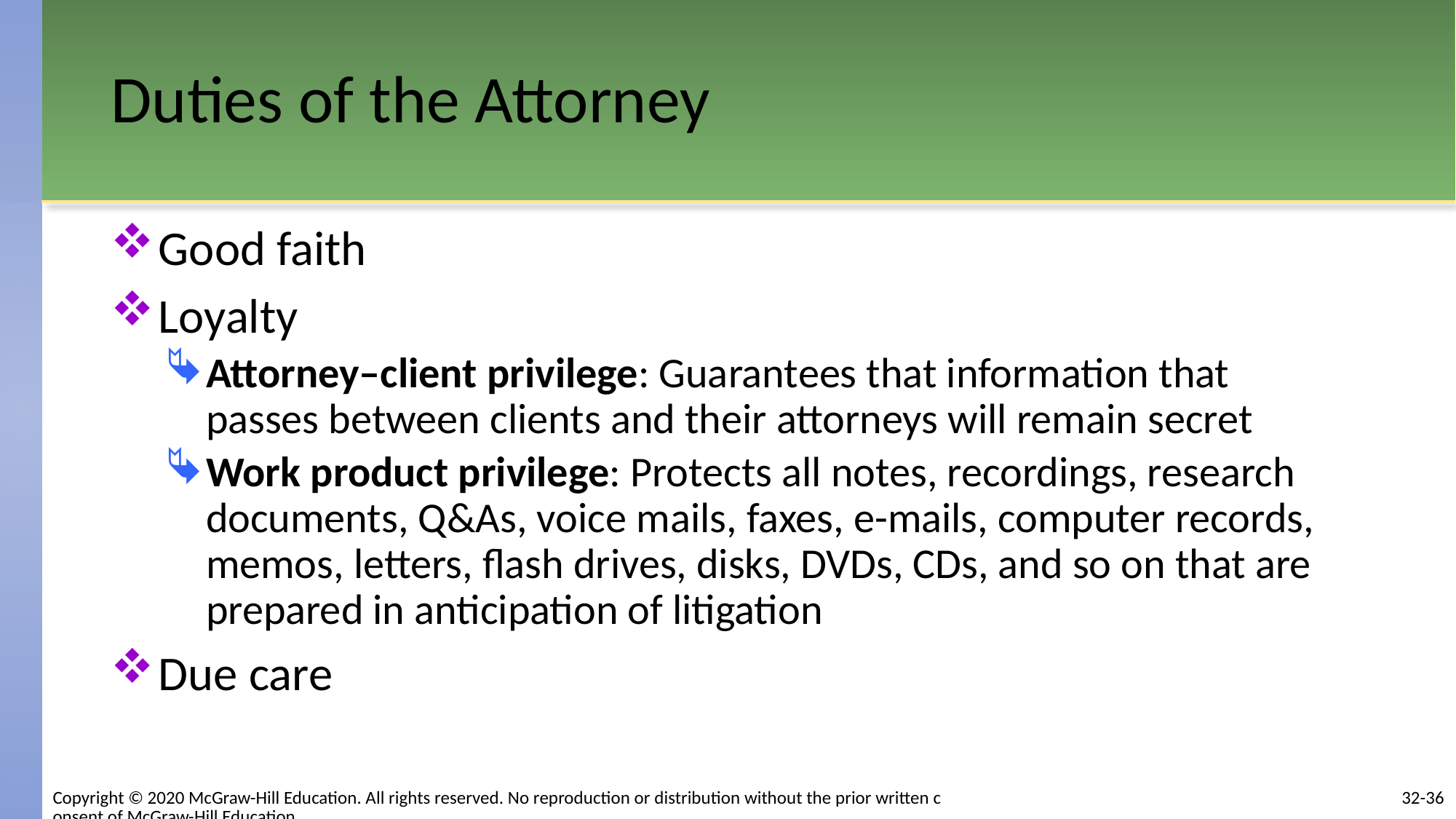

# Duties of the Attorney
Good faith
Loyalty
Attorney–client privilege: Guarantees that information that passes between clients and their attorneys will remain secret
Work product privilege: Protects all notes, recordings, research documents, Q&As, voice mails, faxes, e-mails, computer records, memos, letters, flash drives, disks, DVDs, CDs, and so on that are prepared in anticipation of litigation
Due care
32-36
Copyright © 2020 McGraw-Hill Education. All rights reserved. No reproduction or distribution without the prior written consent of McGraw-Hill Education.